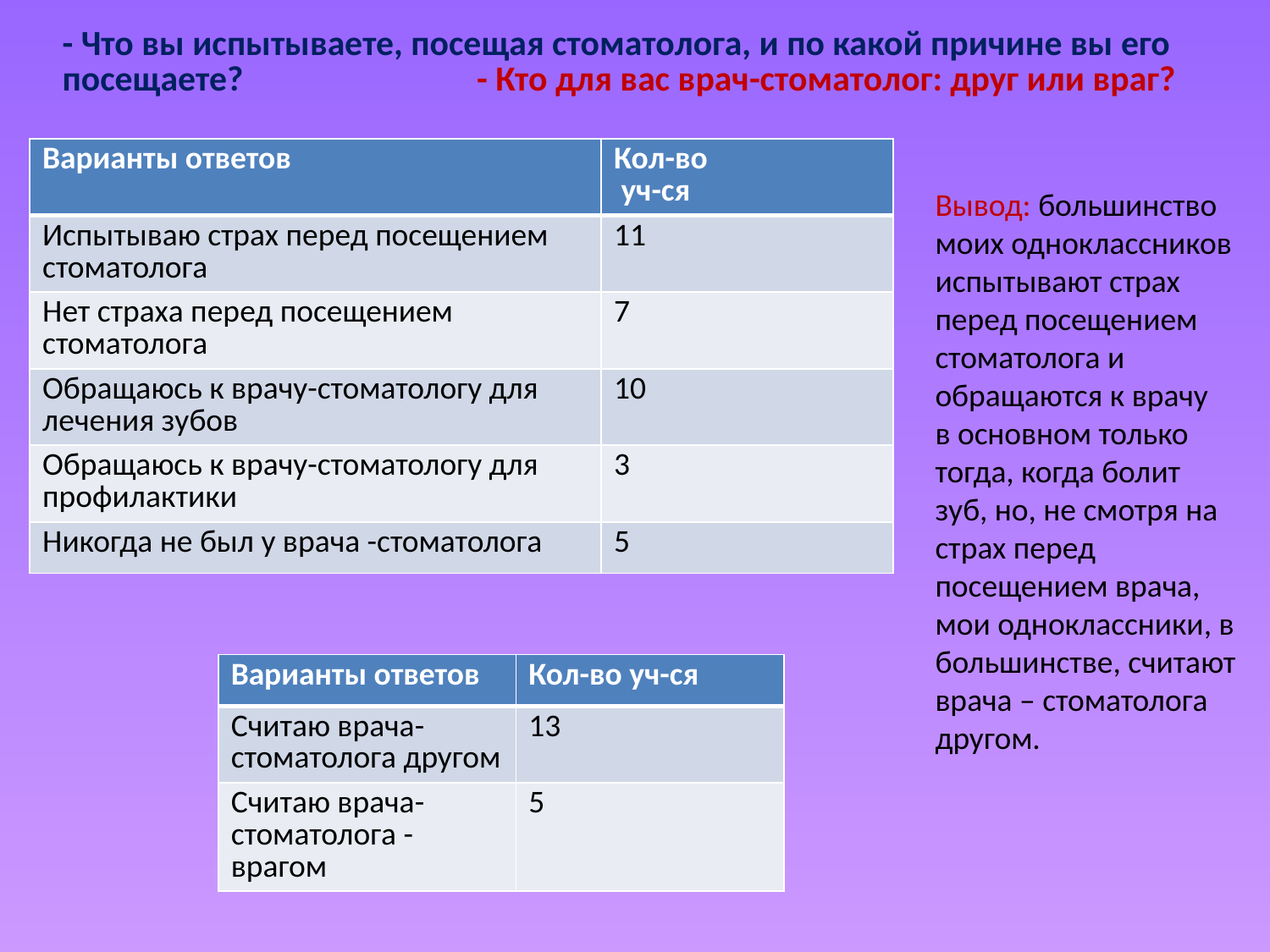

- Что вы испытываете, посещая стоматолога, и по какой причине вы его посещаете?                             - Кто для вас врач-стоматолог: друг или враг?
| Варианты ответов | Кол-во уч-ся |
| --- | --- |
| Испытываю страх перед посещением стоматолога | 11 |
| Нет страха перед посещением стоматолога | 7 |
| Обращаюсь к врачу-стоматологу для лечения зубов | 10 |
| Обращаюсь к врачу-стоматологу для профилактики | 3 |
| Никогда не был у врача -стоматолога | 5 |
Вывод: большинство моих одноклассников испытывают страх перед посещением стоматолога и обращаются к врачу  в основном только тогда, когда болит зуб, но, не смотря на страх перед посещением врача, мои одноклассники, в большинстве, считают врача – стоматолога другом.
| Варианты ответов | Кол-во уч-ся |
| --- | --- |
| Считаю врача-стоматолога другом | 13 |
| Считаю врача-стоматолога - врагом | 5 |
#
-